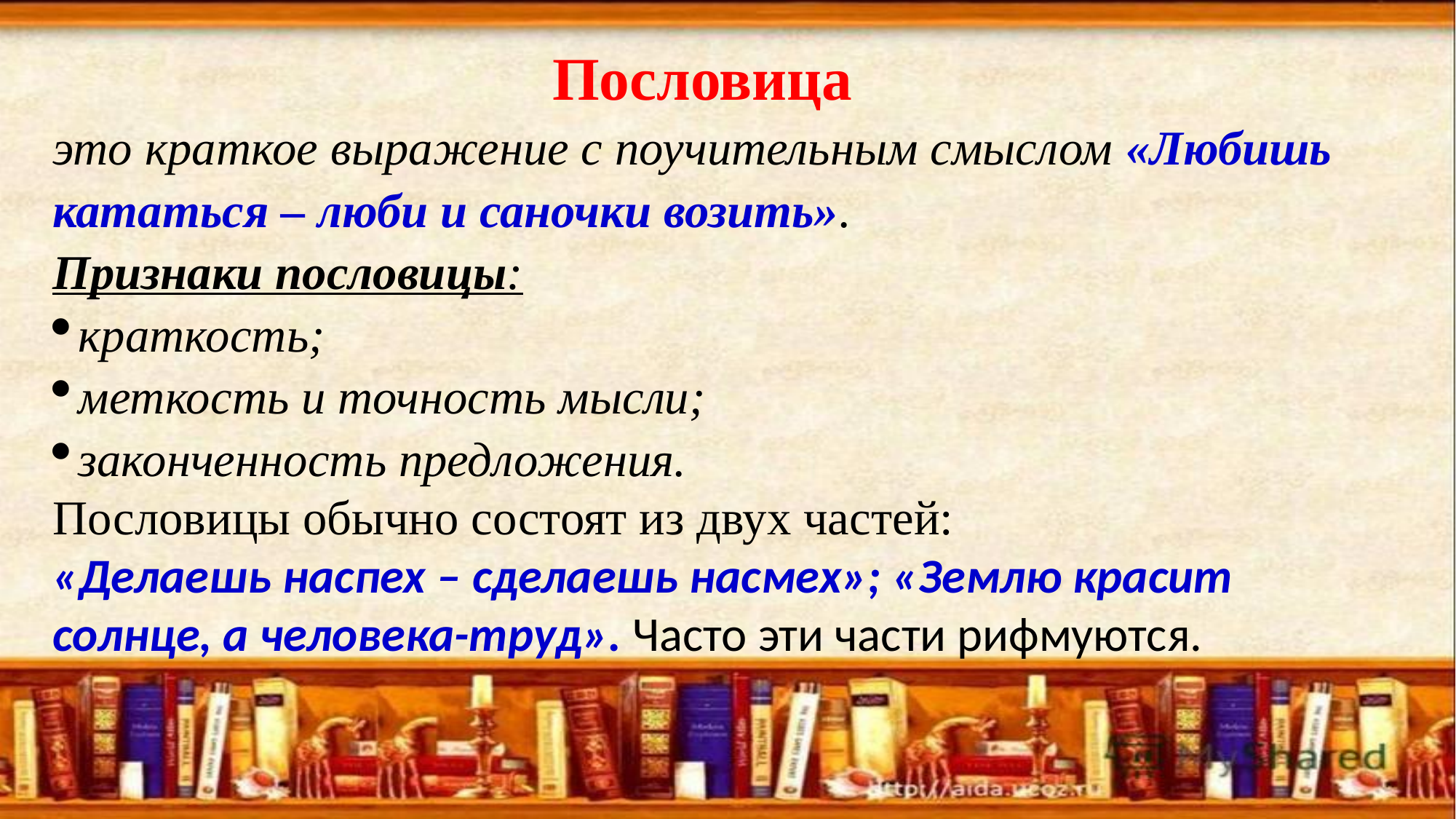

Пословица
это краткое выражение с поучительным смыслом «Любишь кататься – люби и саночки возить».
Признаки пословицы:
краткость;
меткость и точность мысли;
законченность предложения.
Пословицы обычно состоят из двух частей:
«Делаешь наспех – сделаешь насмех»; «Землю красит солнце, а человека-труд». Часто эти части рифмуются.